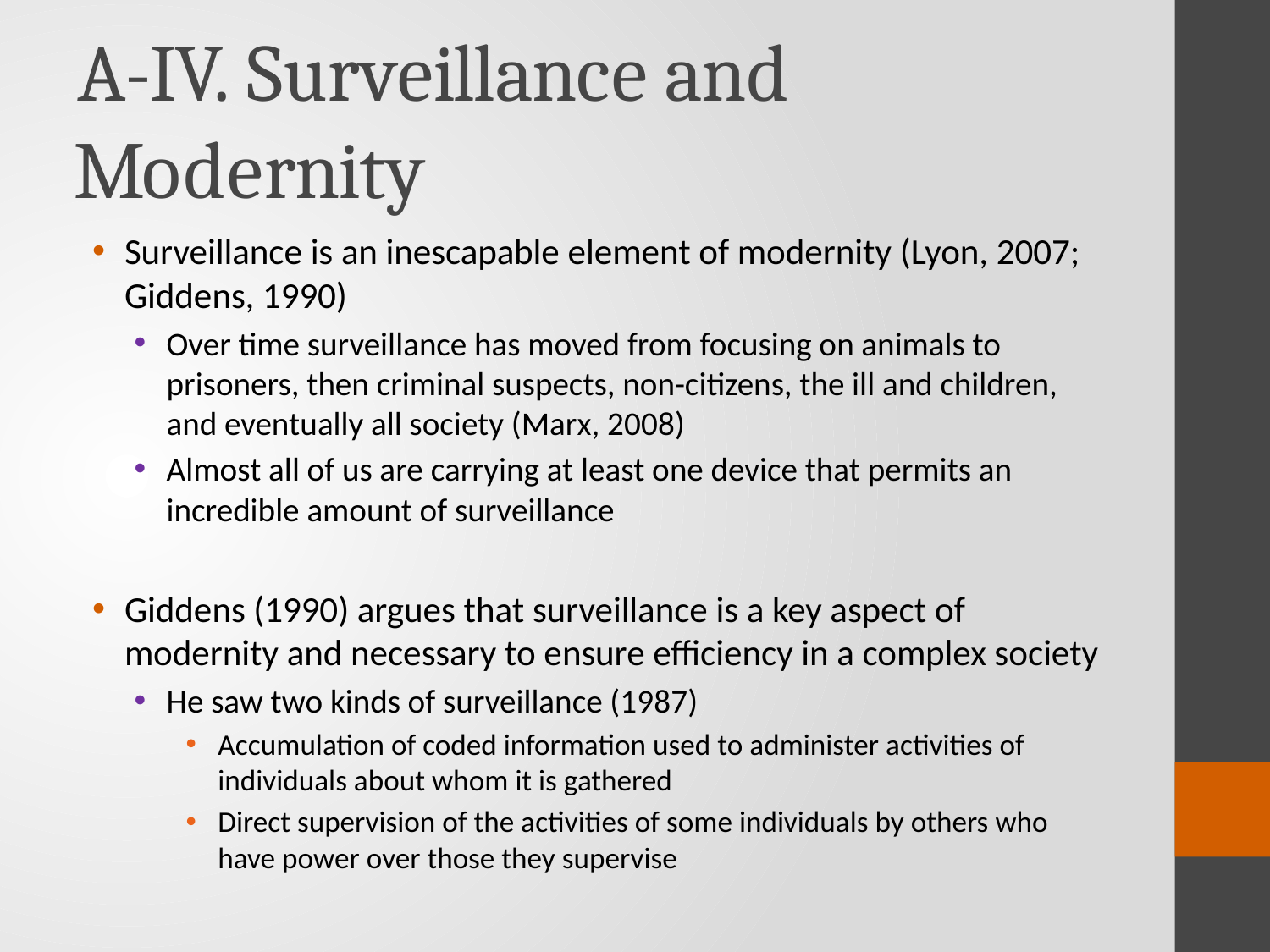

# A-IV. Surveillance and Modernity
Surveillance is an inescapable element of modernity (Lyon, 2007; Giddens, 1990)
Over time surveillance has moved from focusing on animals to prisoners, then criminal suspects, non-citizens, the ill and children, and eventually all society (Marx, 2008)
Almost all of us are carrying at least one device that permits an incredible amount of surveillance

Giddens (1990) argues that surveillance is a key aspect of modernity and necessary to ensure efficiency in a complex society
He saw two kinds of surveillance (1987)
Accumulation of coded information used to administer activities of individuals about whom it is gathered
Direct supervision of the activities of some individuals by others who have power over those they supervise